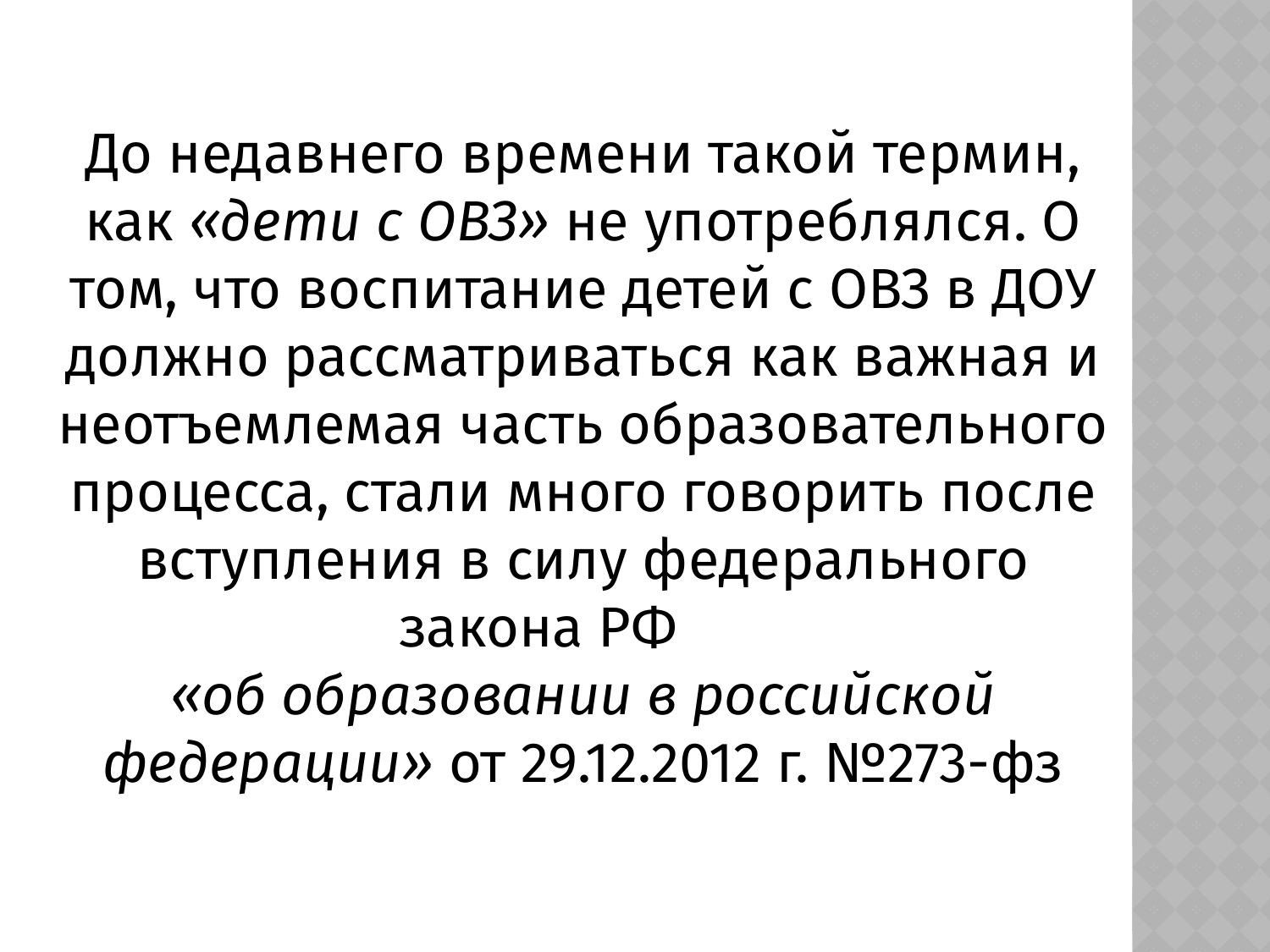

# До недавнего времени такой термин, как «дети с ОВЗ» не употреблялся. О том, что воспитание детей с ОВЗ в ДОУ должно рассматриваться как важная и неотъемлемая часть образовательного процесса, стали много говорить после вступления в силу федерального закона РФ  «об образовании в российской федерации» от 29.12.2012 г. №273-фз